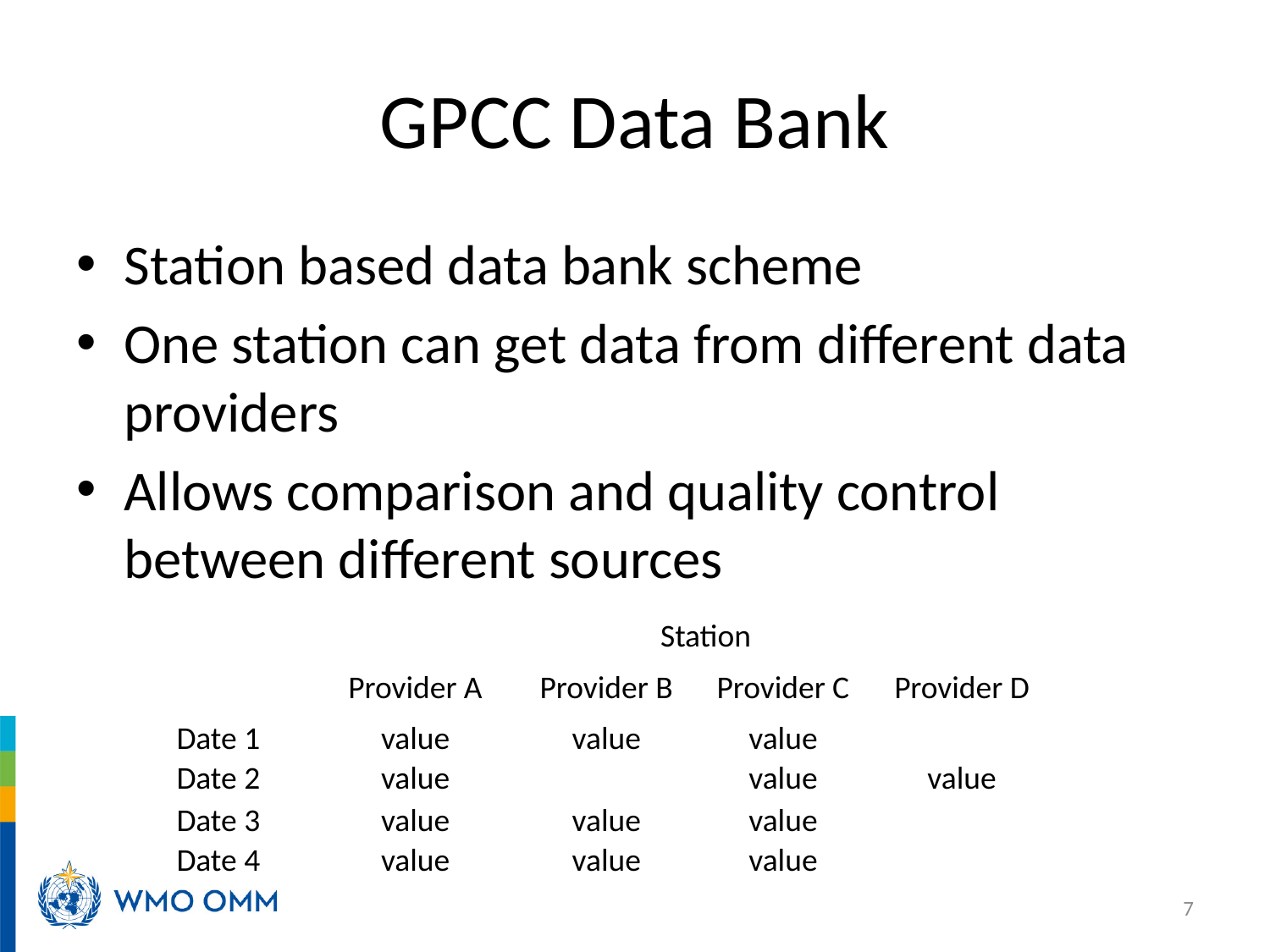

# GPCC Data Bank
Station based data bank scheme
One station can get data from different data providers
Allows comparison and quality control between different sources
Station
Provider C
Provider D
Provider A
Provider B
Date 1
value
value
value
Date 2
value
value
value
Date 3
value
value
value
value
Date 4
value
value
7